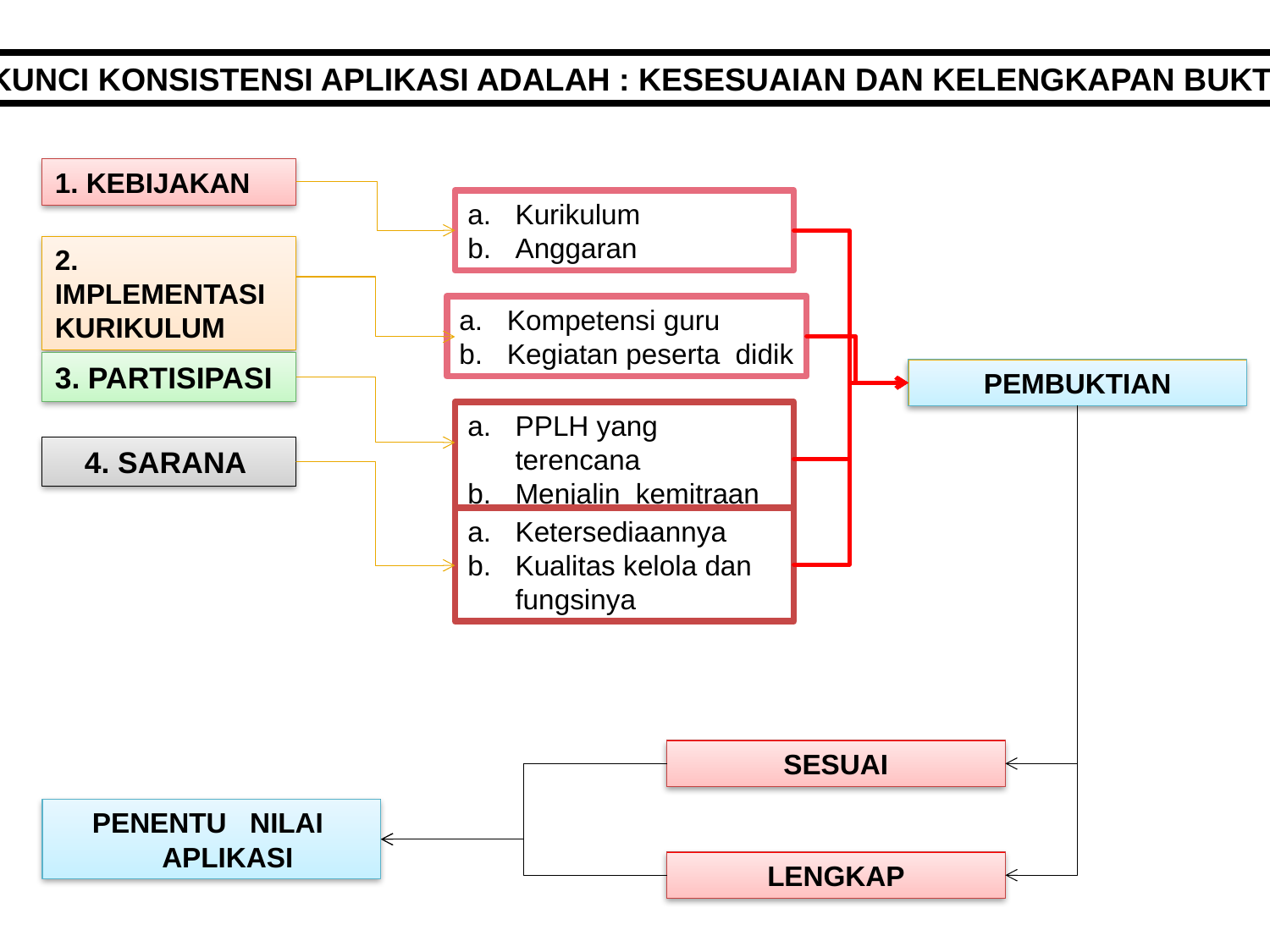

KUNCI KONSISTENSI APLIKASI ADALAH : KESESUAIAN DAN KELENGKAPAN BUKTI
1. KEBIJAKAN
2. IMPLEMENTASI KURIKULUM
3. PARTISIPASI
4. SARANA
Kurikulum
Anggaran
Kompetensi guru
Kegiatan peserta  didik
PPLH yang terencana
Menjalin  kemitraan
Ketersediaannya
Kualitas kelola dan fungsinya
PEMBUKTIAN
SESUAI
PENENTU   NILAI  APLIKASI
LENGKAP